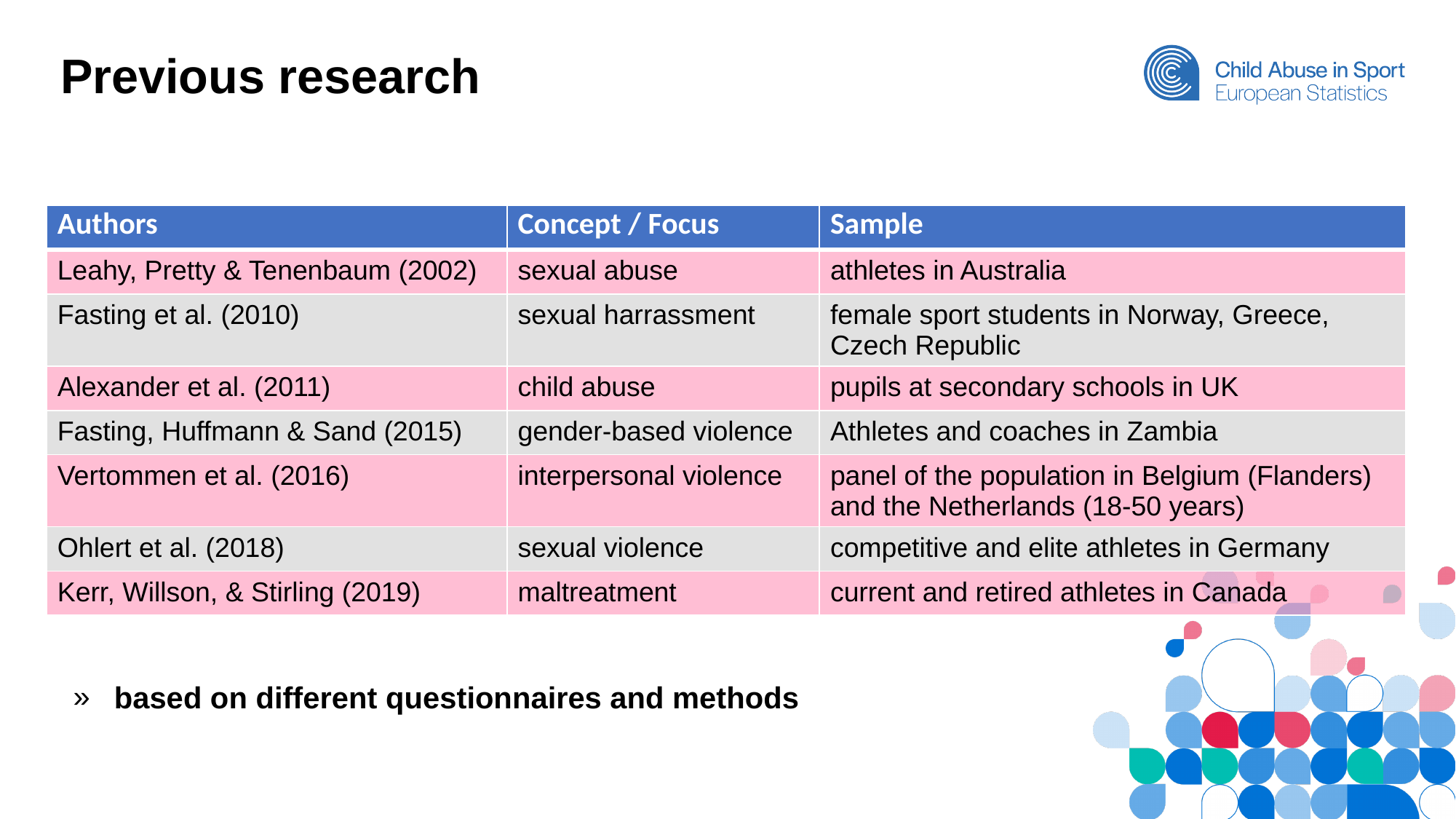

Previous research

| Authors | Concept / Focus | Sample |
| --- | --- | --- |
| Leahy, Pretty & Tenenbaum (2002) | sexual abuse | athletes in Australia |
| Fasting et al. (2010) | sexual harrassment | female sport students in Norway, Greece, Czech Republic |
| Alexander et al. (2011) | child abuse | pupils at secondary schools in UK |
| Fasting, Huffmann & Sand (2015) | gender-based violence | Athletes and coaches in Zambia |
| Vertommen et al. (2016) | interpersonal violence | panel of the population in Belgium (Flanders) and the Netherlands (18-50 years) |
| Ohlert et al. (2018) | sexual violence | competitive and elite athletes in Germany |
| Kerr, Willson, & Stirling (2019) | maltreatment | current and retired athletes in Canada |
based on different questionnaires and methods